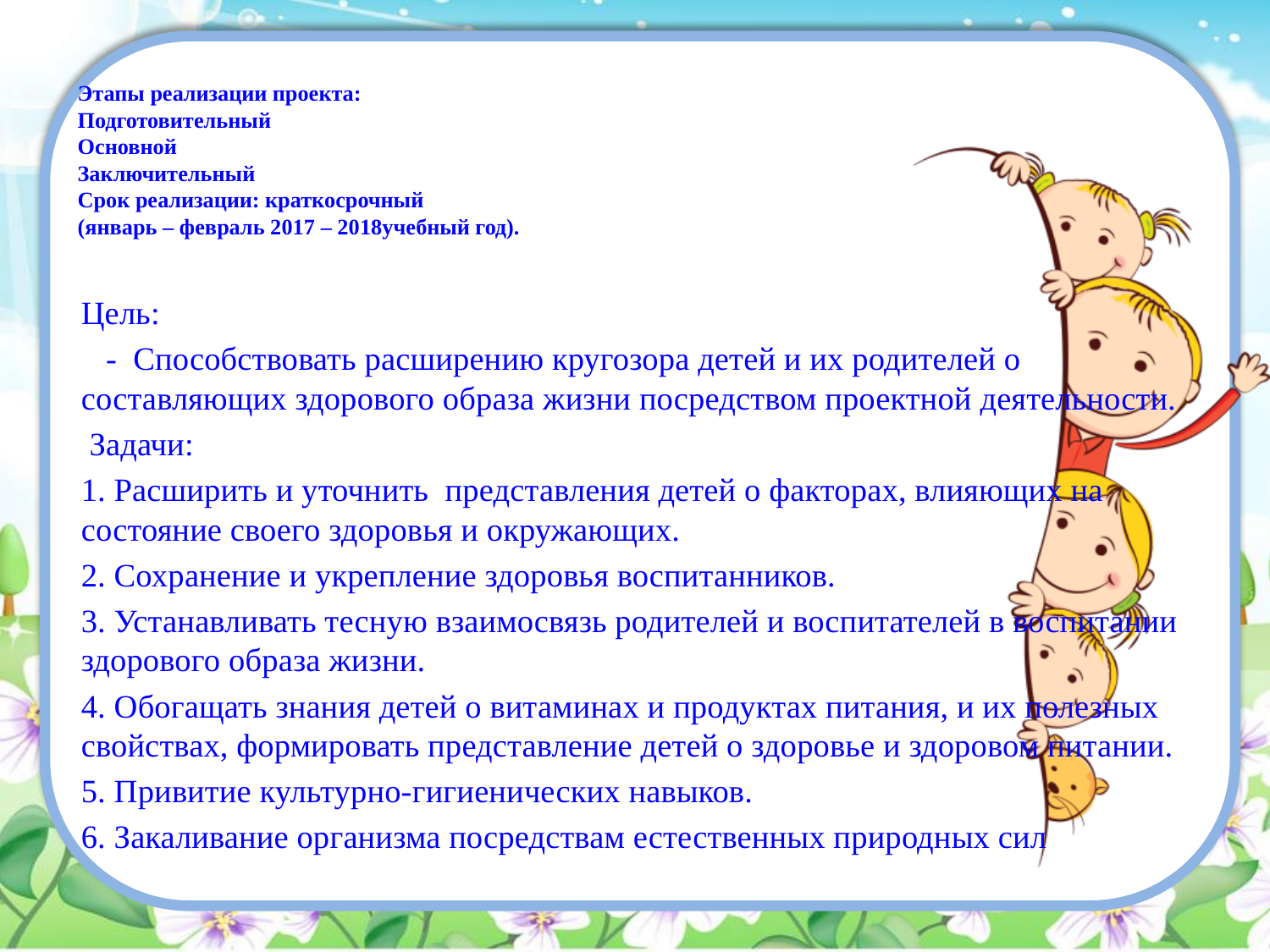

# Этапы реализации проекта: Подготовительный Основной Заключительный Срок реализации: краткосрочный (январь – февраль 2017 – 2018учебный год).
Цель:
   -  Способствовать расширению кругозора детей и их родителей о составляющих здорового образа жизни посредством проектной деятельности.
 Задачи:
1. Расширить и уточнить  представления детей о факторах, влияющих на состояние своего здоровья и окружающих.
2. Сохранение и укрепление здоровья воспитанников.
3. Устанавливать тесную взаимосвязь родителей и воспитателей в воспитании здорового образа жизни.
4. Обогащать знания детей о витаминах и продуктах питания, и их полезных свойствах, формировать представление детей о здоровье и здоровом питании.
5. Привитие культурно-гигиенических навыков.
6. Закаливание организма посредствам естественных природных сил